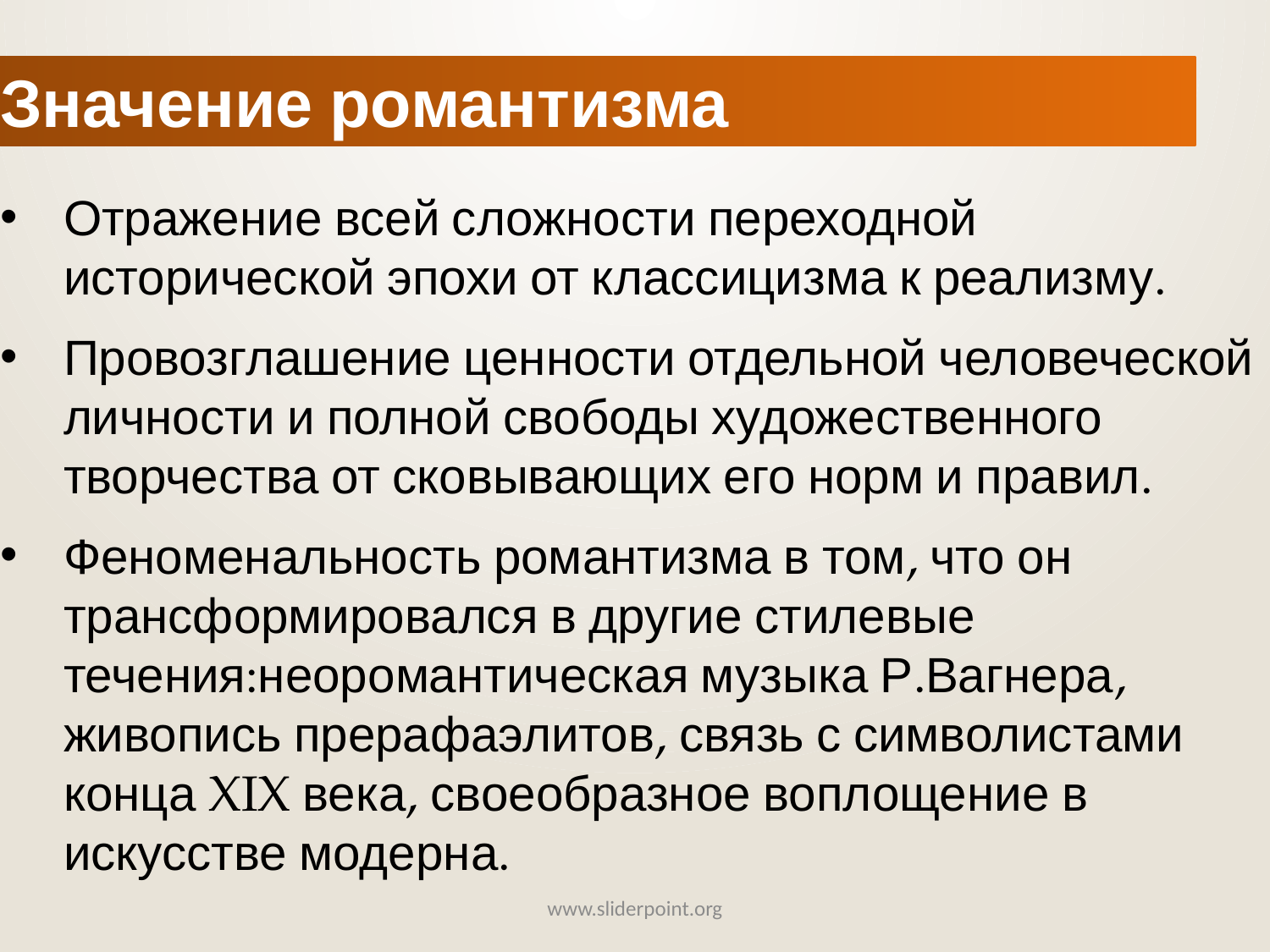

Значение романтизма
Отражение всей сложности переходной исторической эпохи от классицизма к реализму.
Провозглашение ценности отдельной человеческой личности и полной свободы художественного творчества от сковывающих его норм и правил.
Феноменальность романтизма в том, что он трансформировался в другие стилевые течения:неоромантическая музыка Р.Вагнера, живопись прерафаэлитов, связь с символистами конца XIX века, своеобразное воплощение в искусстве модерна.
www.sliderpoint.org